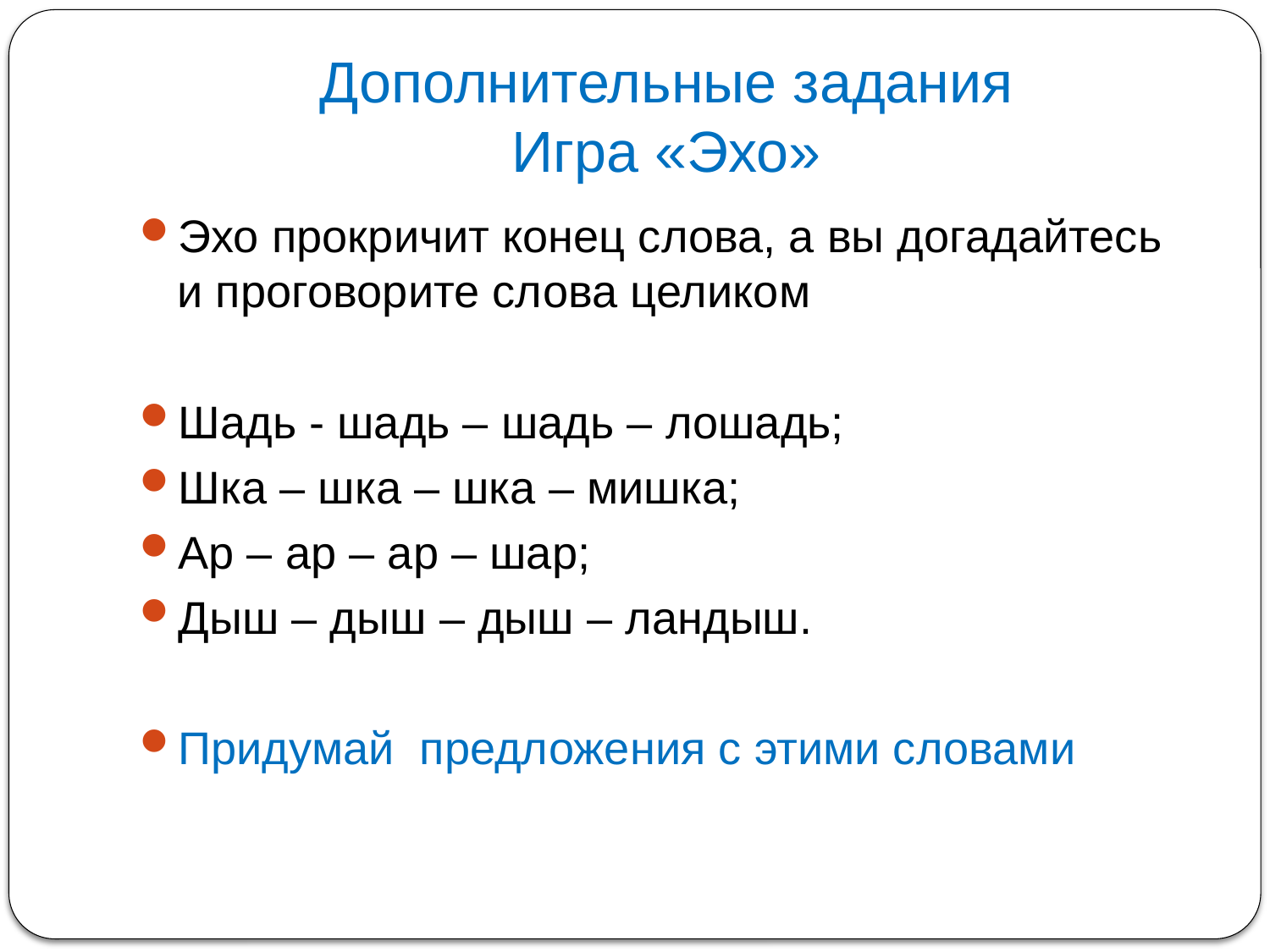

# Дополнительные задания Игра «Эхо»
Эхо прокричит конец слова, а вы догадайтесь и проговорите слова целиком

Шадь - шадь – шадь – лошадь;
Шка – шка – шка – мишка;
Ар – ар – ар – шар;
Дыш – дыш – дыш – ландыш.

Придумай  предложения с этими словами